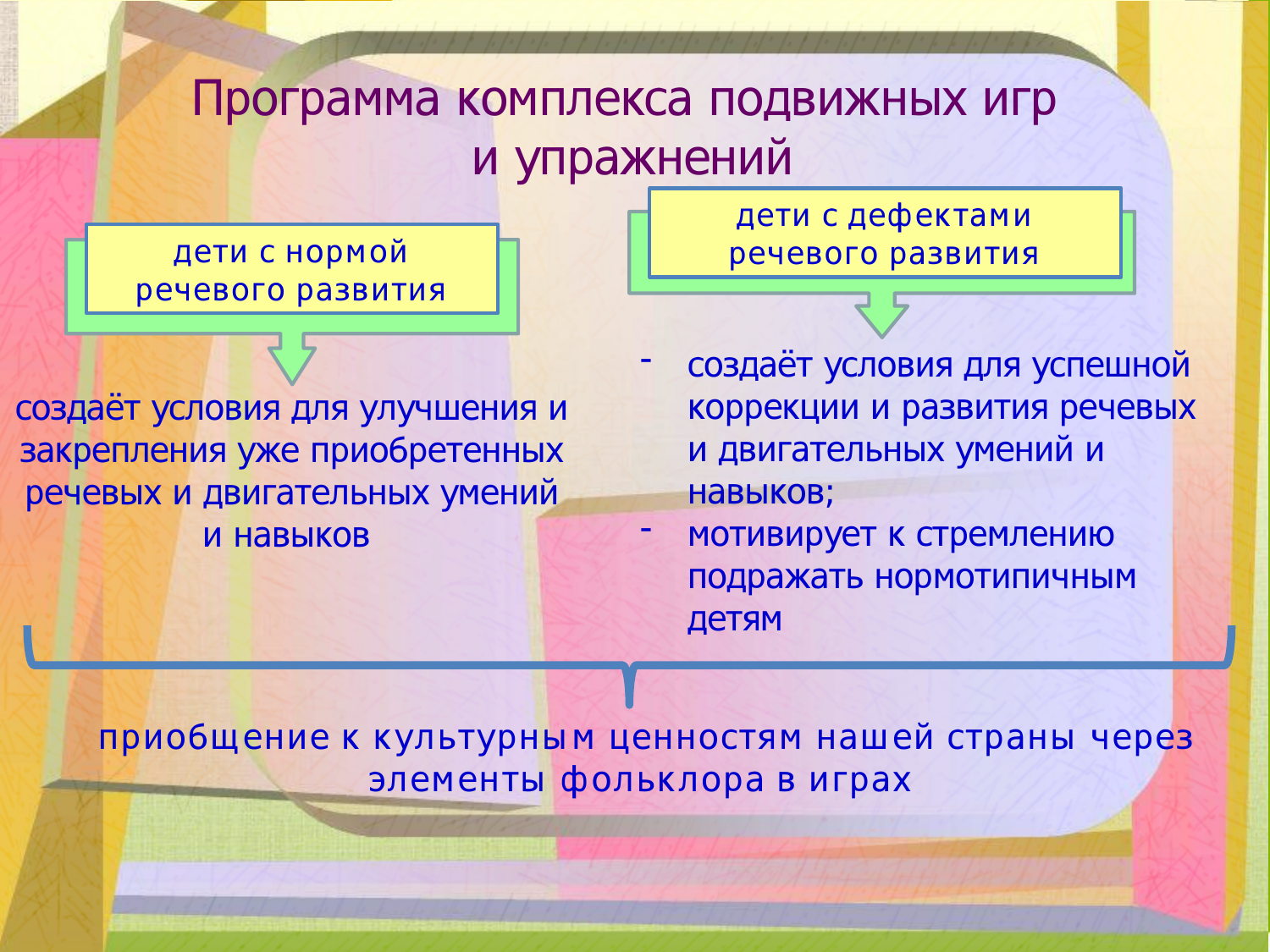

Программа комплекса подвижных игр
и упражнений

дети с дефектами речевого развития

дети с нормой речевого развития

создаёт условия для успешной коррекции и развития речевых и двигательных умений и навыков;
мотивирует к стремлению подражать нормотипичным детям

создаёт условия для улучшения и закрепления уже приобретенных речевых и двигательных умений и навыков

приобщение к культурным ценностям нашей страны через элементы фольклора в играх